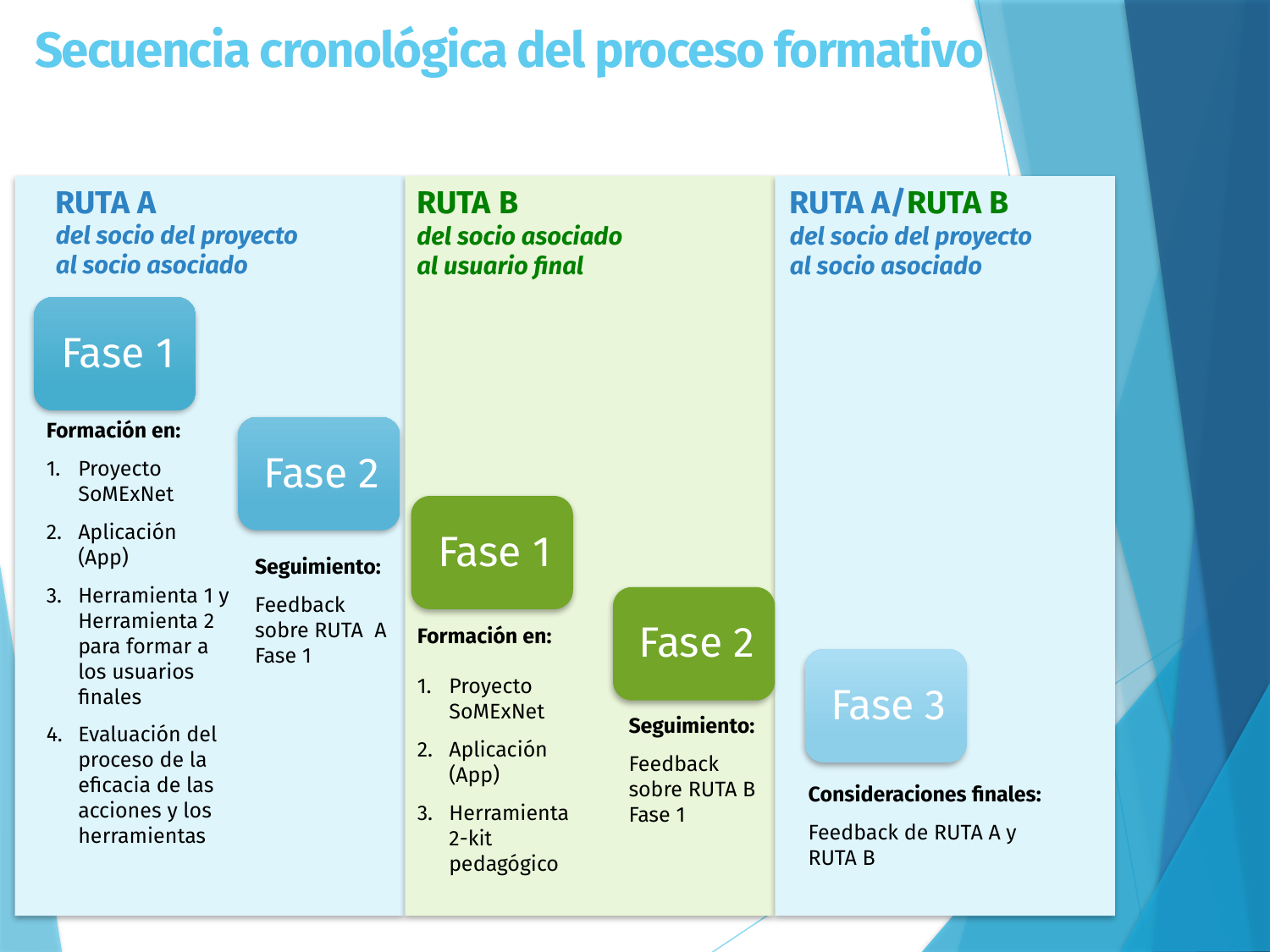

# Secuencia cronológica del proceso formativo
RUTA A
del socio del proyecto
al socio asociado
RUTA A/RUTA B
del socio del proyecto
al socio asociado
RUTA B
del socio asociado
al usuario final

Fase 1
Fase 2
Fase 1
Fase 2
Fase 3
Formación en:

Proyecto SoMExNet

Aplicación (App)

Herramienta 1 y Herramienta 2 para formar a los usuarios finales

Evaluación del proceso de la eficacia de las acciones y los herramientas
Seguimiento:

Feedback sobre RUTA  A Fase 1

Formación en:

Proyecto SoMExNet

Aplicación (App)

Herramienta 2-kit pedagógico

Seguimiento:

Feedback sobre RUTA B Fase 1
Consideraciones finales:

Feedback de RUTA A y RUTA B